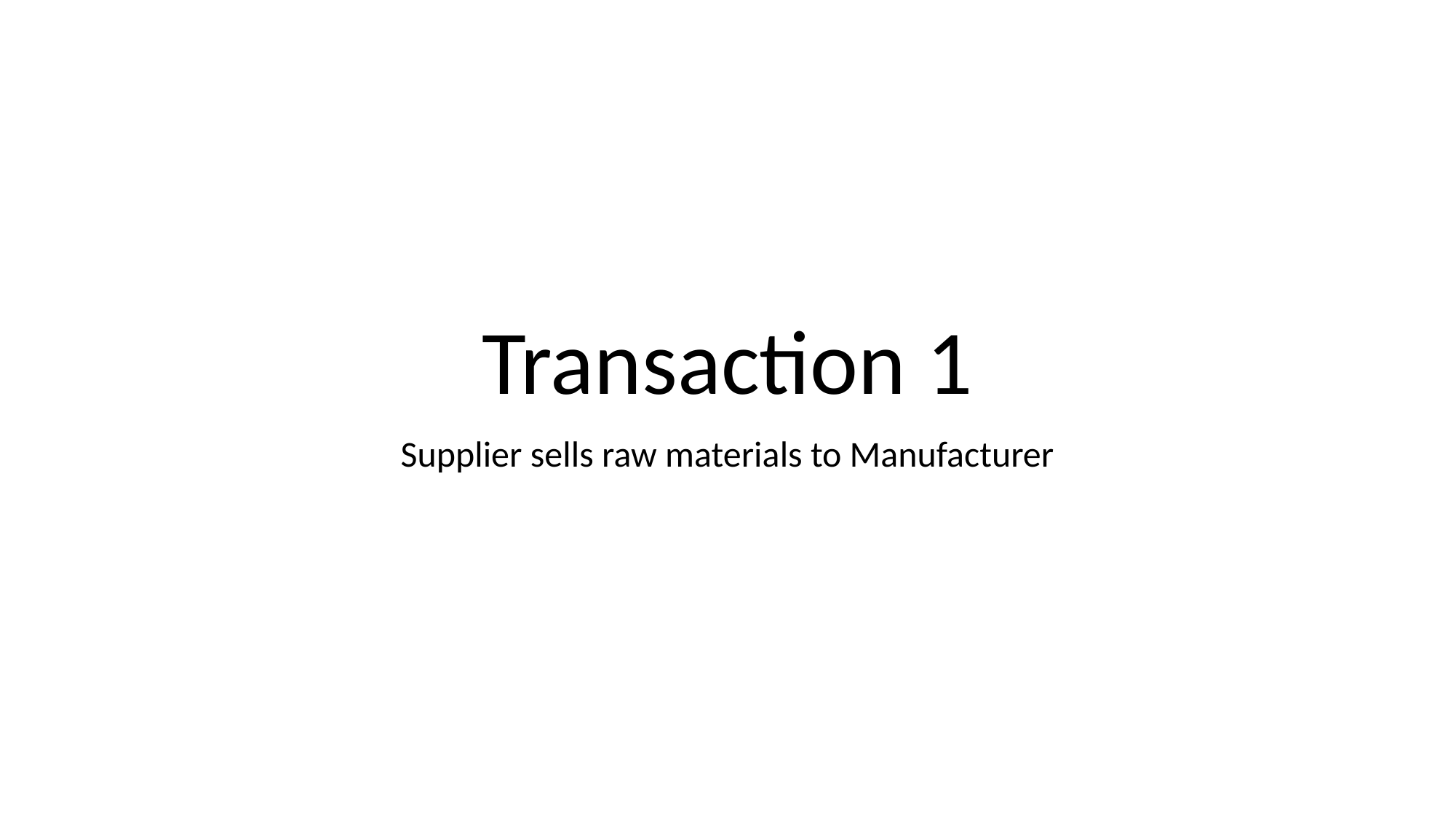

# Transaction 1
Supplier sells raw materials to Manufacturer